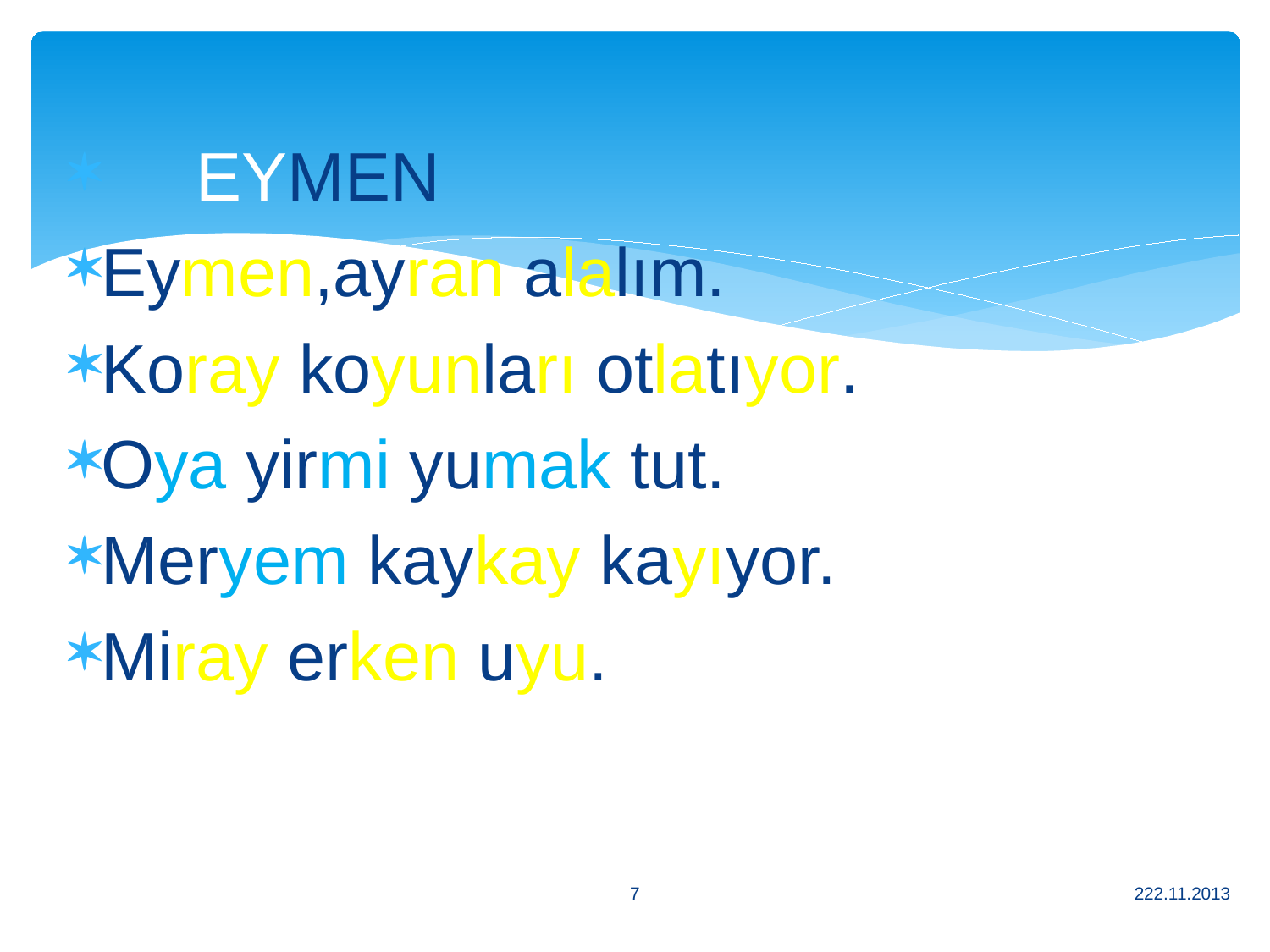

EYMEN
Eymen,ayran alalım.
Koray koyunları otlatıyor.
Oya yirmi yumak tut.
Meryem kaykay kayıyor.
Miray erken uyu.
7
222.11.2013